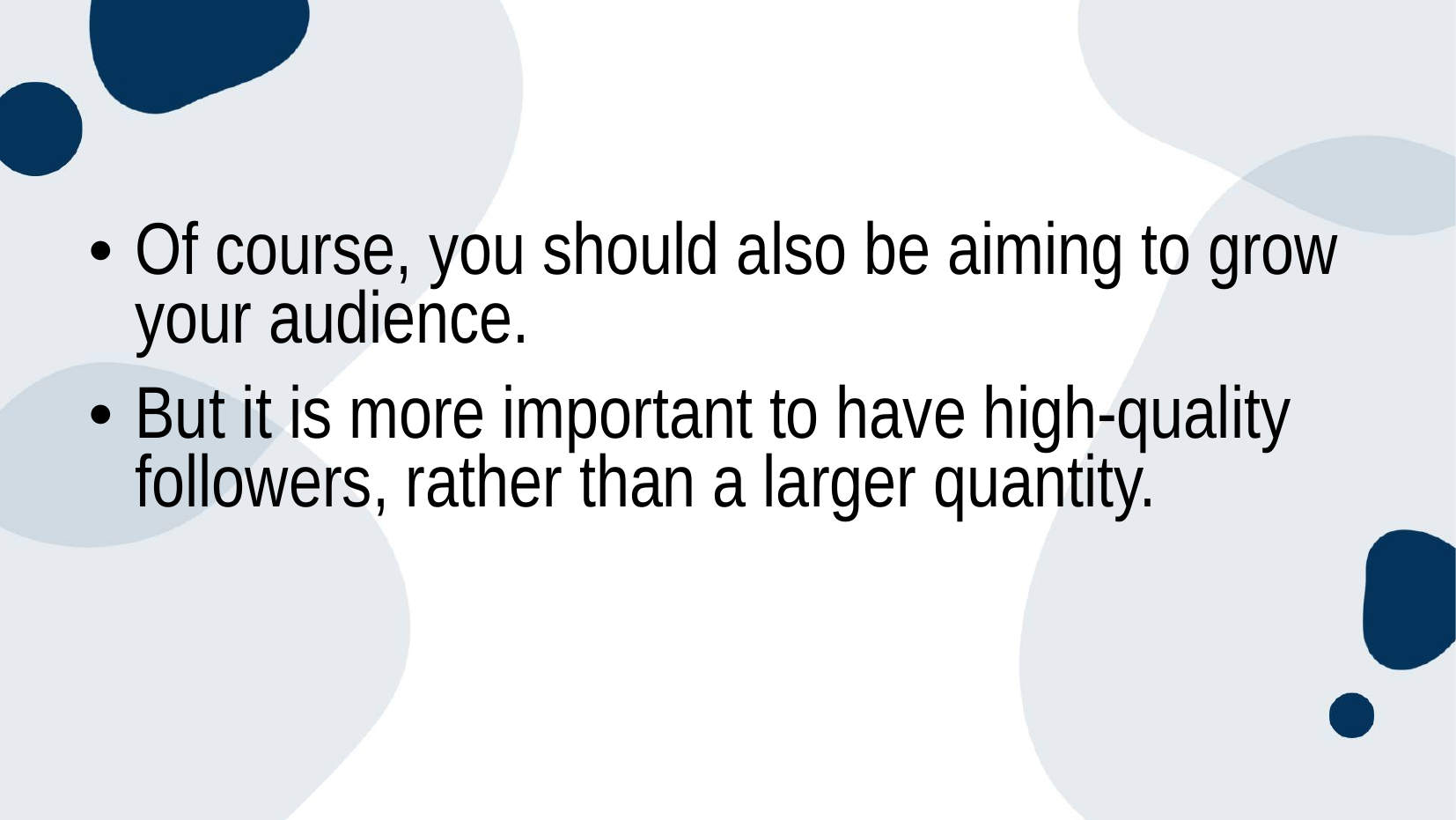

Of course, you should also be aiming to grow your audience.
But it is more important to have high-quality followers, rather than a larger quantity.